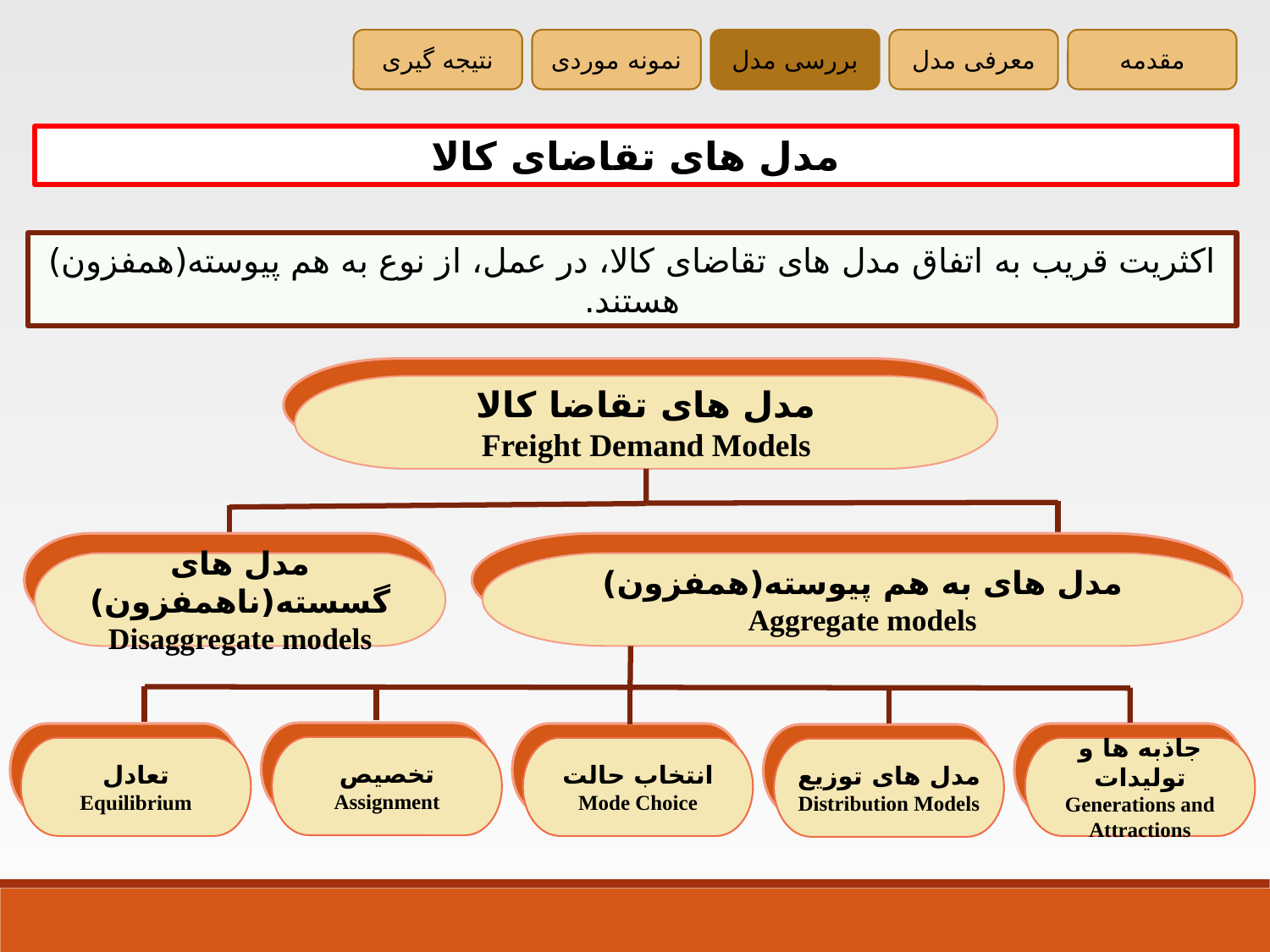

نتیجه گیری
نمونه موردی
بررسی مدل
معرفی مدل
مقدمه
مدل های تقاضای کالا
اکثریت قریب به اتفاق مدل های تقاضای کالا، در عمل، از نوع به هم پیوسته(همفزون) هستند.

مدل های تقاضا کالا
Freight Demand Models

مدل های گسسته(ناهمفزون)
Disaggregate models
مدل های به هم پیوسته(همفزون)
Aggregate models

تخصیص
Assignment
تعادل
Equilibrium
انتخاب حالت
Mode Choice
جاذبه ها و تولیدات Generations and Attractions
مدل های توزیع
Distribution Models